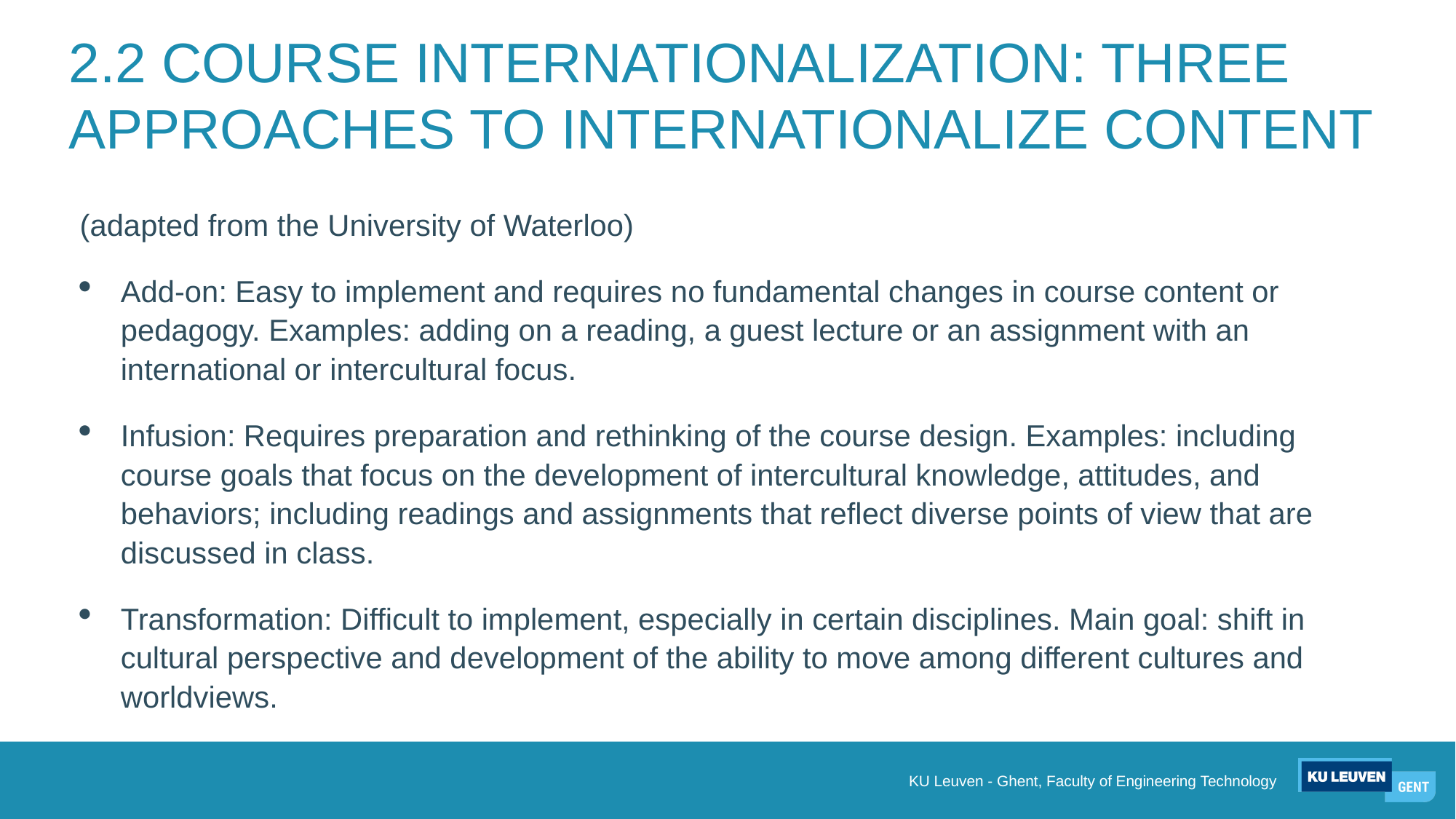

# 2.2 COURSE INTERNATIONALIZATION: THREE APPROACHES TO INTERNATIONALIZE CONTENT
(adapted from the University of Waterloo)
Add-on: Easy to implement and requires no fundamental changes in course content or pedagogy. Examples: adding on a reading, a guest lecture or an assignment with an international or intercultural focus.
Infusion: Requires preparation and rethinking of the course design. Examples: including course goals that focus on the development of intercultural knowledge, attitudes, and behaviors; including readings and assignments that reflect diverse points of view that are discussed in class.
Transformation: Difficult to implement, especially in certain disciplines. Main goal: shift in cultural perspective and development of the ability to move among different cultures and worldviews.

KU Leuven - Ghent, Faculty of Engineering Technology